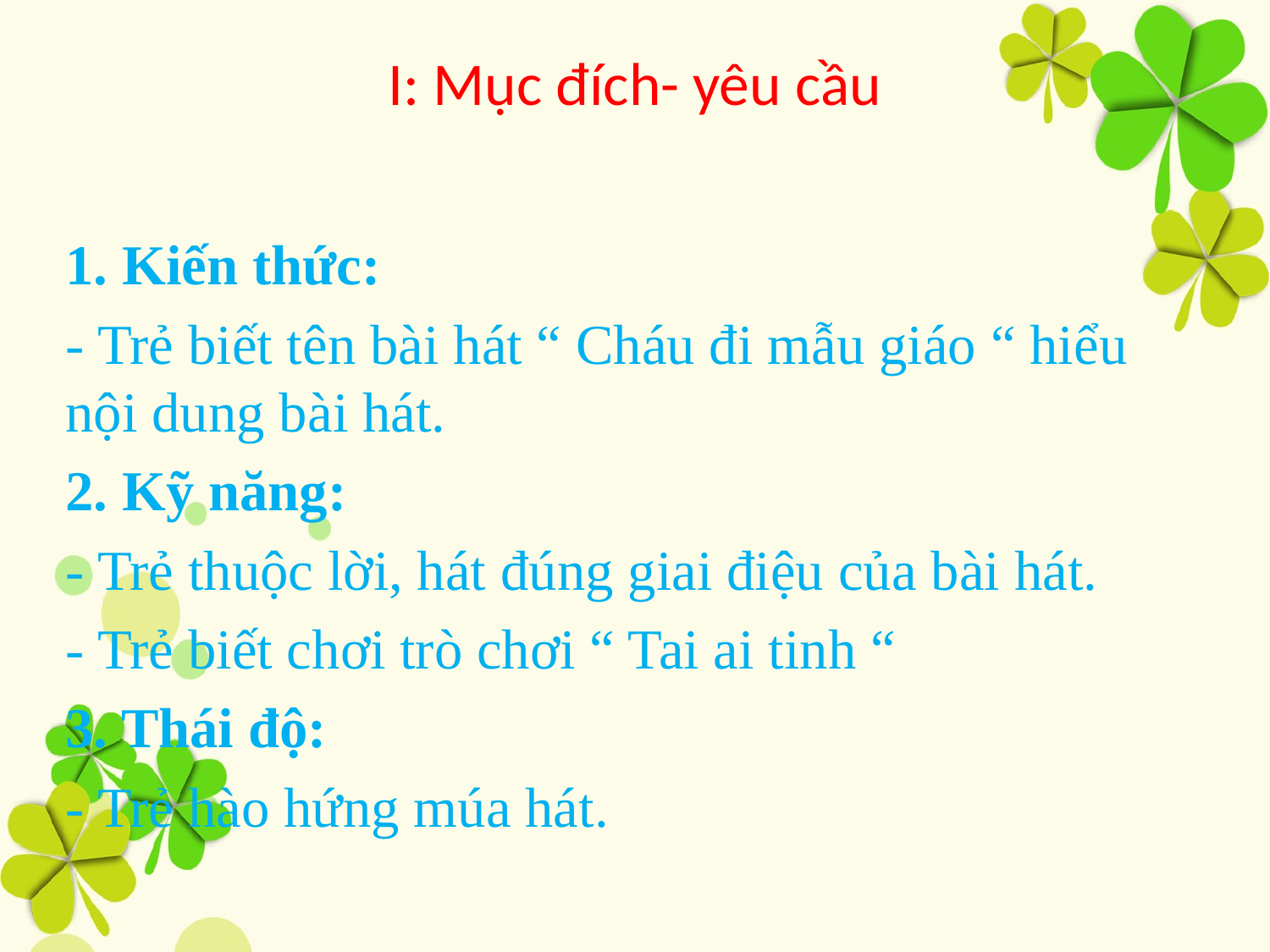

# I: Mục đích- yêu cầu
1. Kiến thức:
- Trẻ biết tên bài hát “ Cháu đi mẫu giáo “ hiểu nội dung bài hát.
2. Kỹ năng:
- Trẻ thuộc lời, hát đúng giai điệu của bài hát.
- Trẻ biết chơi trò chơi “ Tai ai tinh “
3. Thái độ:
- Trẻ hào hứng múa hát.